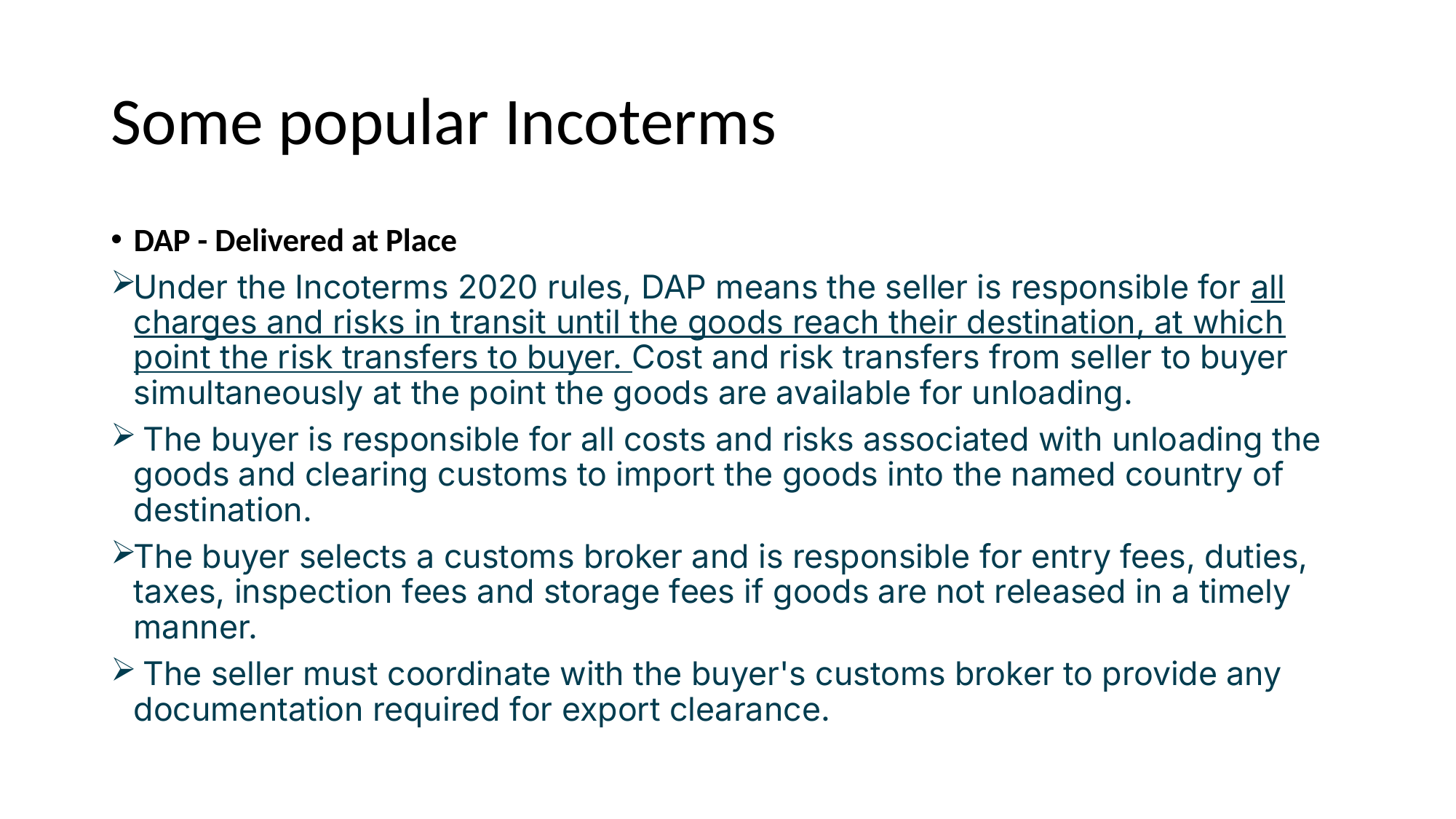

# Some popular Incoterms
DAP - Delivered at Place
Under the Incoterms 2020 rules, DAP means the seller is responsible for all charges and risks in transit until the goods reach their destination, at which point the risk transfers to buyer. Cost and risk transfers from seller to buyer simultaneously at the point the goods are available for unloading.
 The buyer is responsible for all costs and risks associated with unloading the goods and clearing customs to import the goods into the named country of destination.
The buyer selects a customs broker and is responsible for entry fees, duties, taxes, inspection fees and storage fees if goods are not released in a timely manner.
 The seller must coordinate with the buyer's customs broker to provide any documentation required for export clearance.